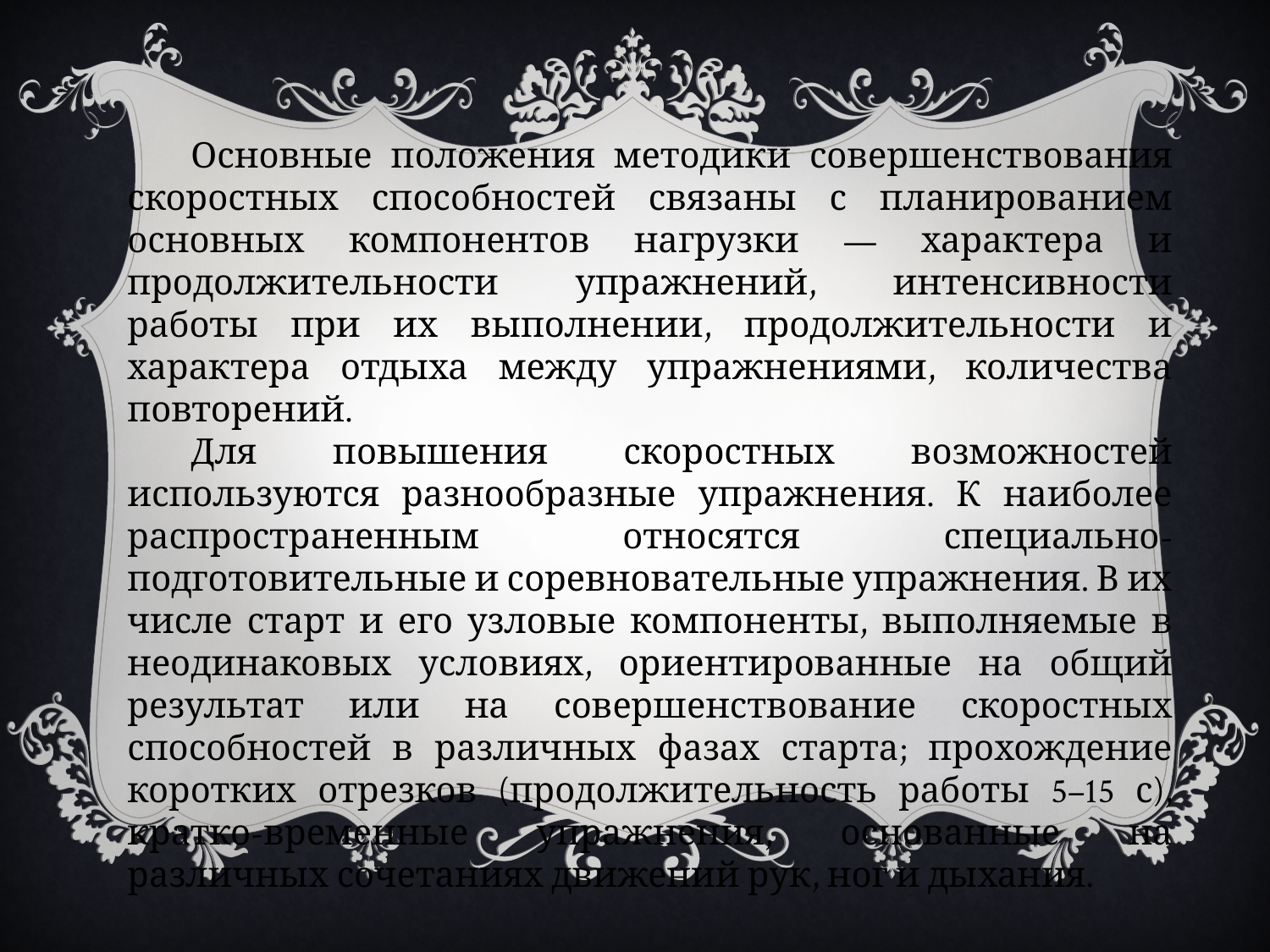

Основные положения методики совершенствования скоростных способностей связаны с планированием основных компонентов нагрузки — характера и продолжительности упражнений, интенсивности работы при их выполнении, продолжительности и характера отдыха между упражнениями, количества повторений.
Для повышения скоростных возможностей используются разнообразные упражнения. К наиболее распространенным относятся специально-подготовительные и соревновательные упражнения. В их числе старт и его узловые компоненты, выполняемые в неодинаковых условиях, ориентированные на общий результат или на совершенствование скоростных способностей в различных фазах старта; прохождение коротких отрезков (продолжительность работы 5–15 с), кратко-временные упражнения, основанные на различных сочетаниях движений рук, ног и дыхания.